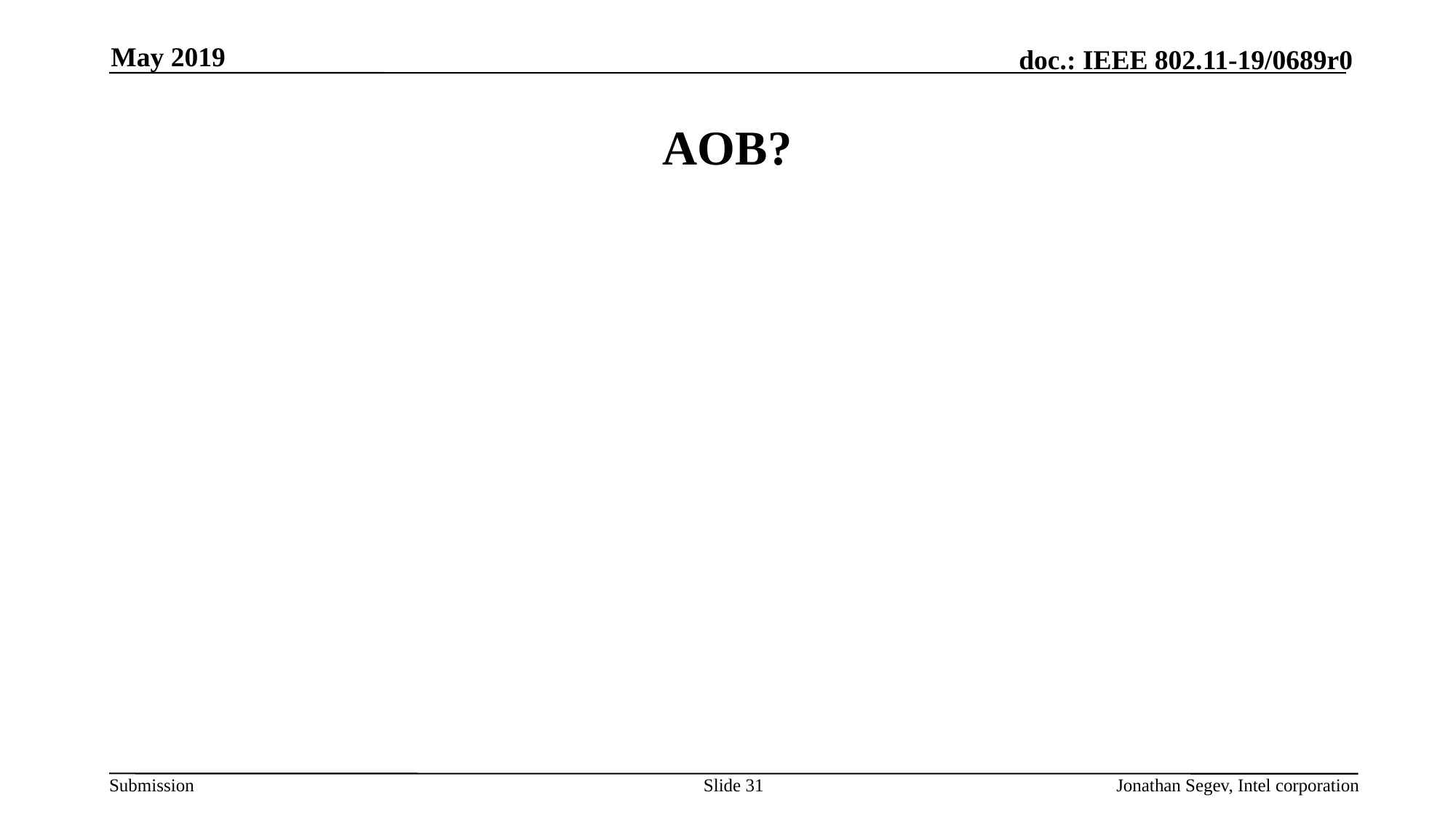

May 2019
# AOB?

Slide 31
Jonathan Segev, Intel corporation